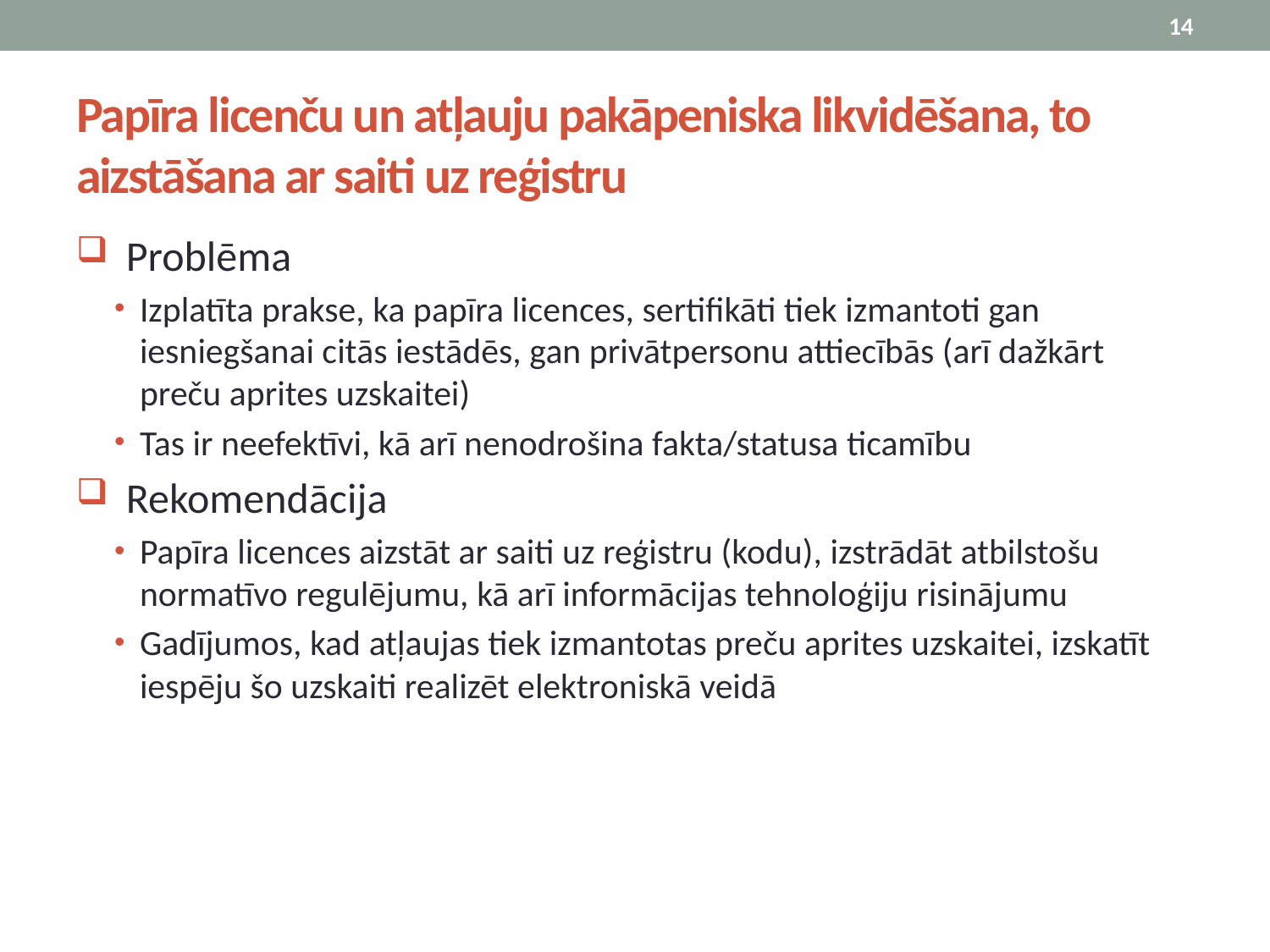

14
# Papīra licenču un atļauju pakāpeniska likvidēšana, to aizstāšana ar saiti uz reģistru
Problēma
Izplatīta prakse, ka papīra licences, sertifikāti tiek izmantoti gan iesniegšanai citās iestādēs, gan privātpersonu attiecībās (arī dažkārt preču aprites uzskaitei)
Tas ir neefektīvi, kā arī nenodrošina fakta/statusa ticamību
Rekomendācija
Papīra licences aizstāt ar saiti uz reģistru (kodu), izstrādāt atbilstošu normatīvo regulējumu, kā arī informācijas tehnoloģiju risinājumu
Gadījumos, kad atļaujas tiek izmantotas preču aprites uzskaitei, izskatīt iespēju šo uzskaiti realizēt elektroniskā veidā